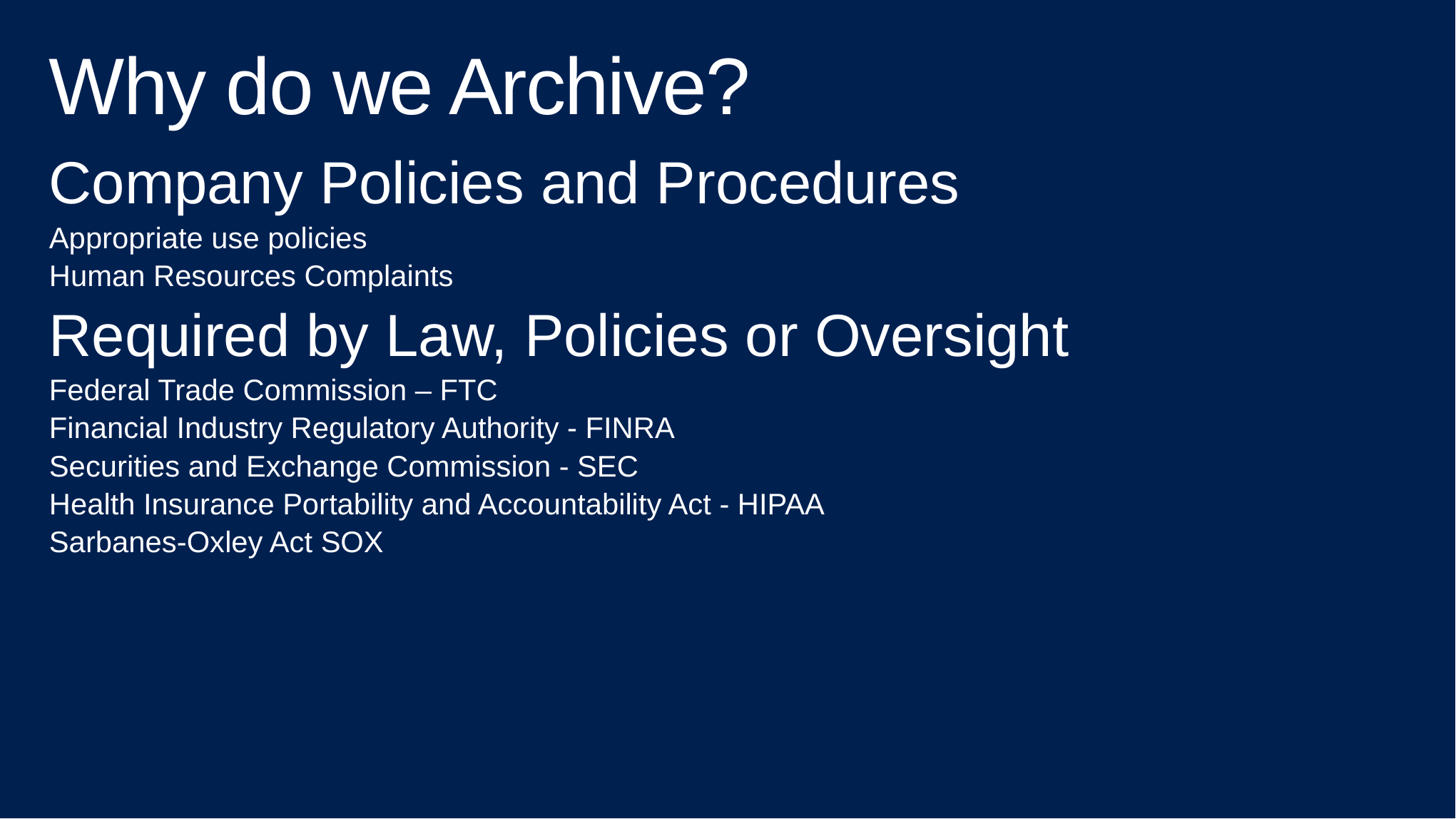

# Why do we Archive?
Company Policies and Procedures
Appropriate use policies
Human Resources Complaints
Required by Law, Policies or Oversight
Federal Trade Commission – FTC
Financial Industry Regulatory Authority - FINRA
Securities and Exchange Commission - SEC
Health Insurance Portability and Accountability Act - HIPAA
Sarbanes-Oxley Act SOX